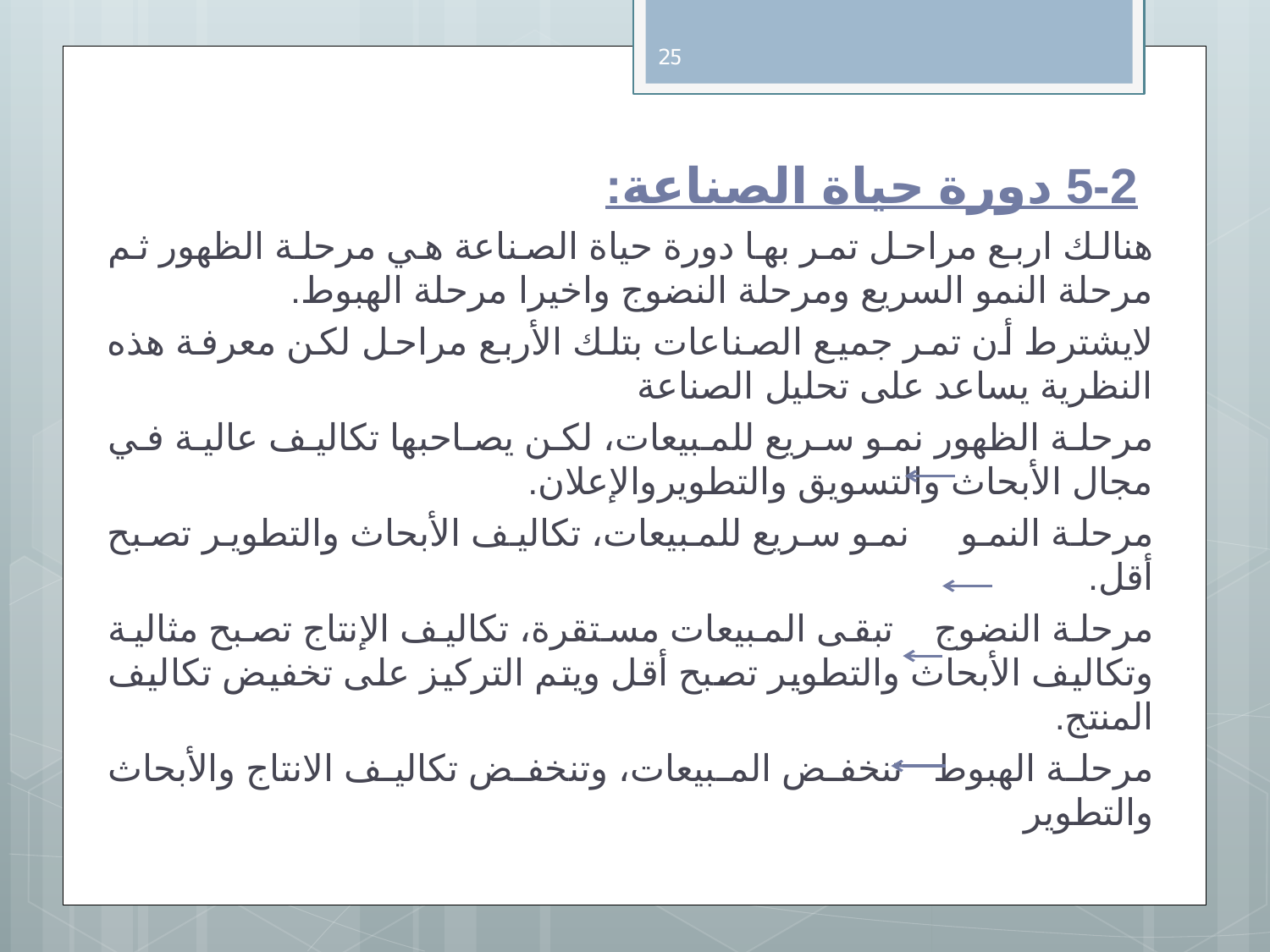

25
# 5-2 دورة حياة الصناعة:
هنالك اربع مراحل تمر بها دورة حياة الصناعة هي مرحلة الظهور ثم مرحلة النمو السريع ومرحلة النضوج واخيرا مرحلة الهبوط.
لايشترط أن تمر جميع الصناعات بتلك الأربع مراحل لكن معرفة هذه النظرية يساعد على تحليل الصناعة
مرحلة الظهور	 نمو سريع للمبيعات، لكن يصاحبها تكاليف عالية في مجال الأبحاث والتسويق والتطويروالإعلان.
مرحلة النمو     نمو سريع للمبيعات، تكاليف الأبحاث والتطوير تصبح أقل.
مرحلة النضوج    تبقى المبيعات مستقرة، تكاليف الإنتاج تصبح مثالية وتكاليف الأبحاث والتطوير تصبح أقل ويتم التركيز على تخفيض تكاليف المنتج.
مرحلة الهبوط   تنخفض المبيعات، وتنخفض تكاليف الانتاج والأبحاث والتطوير